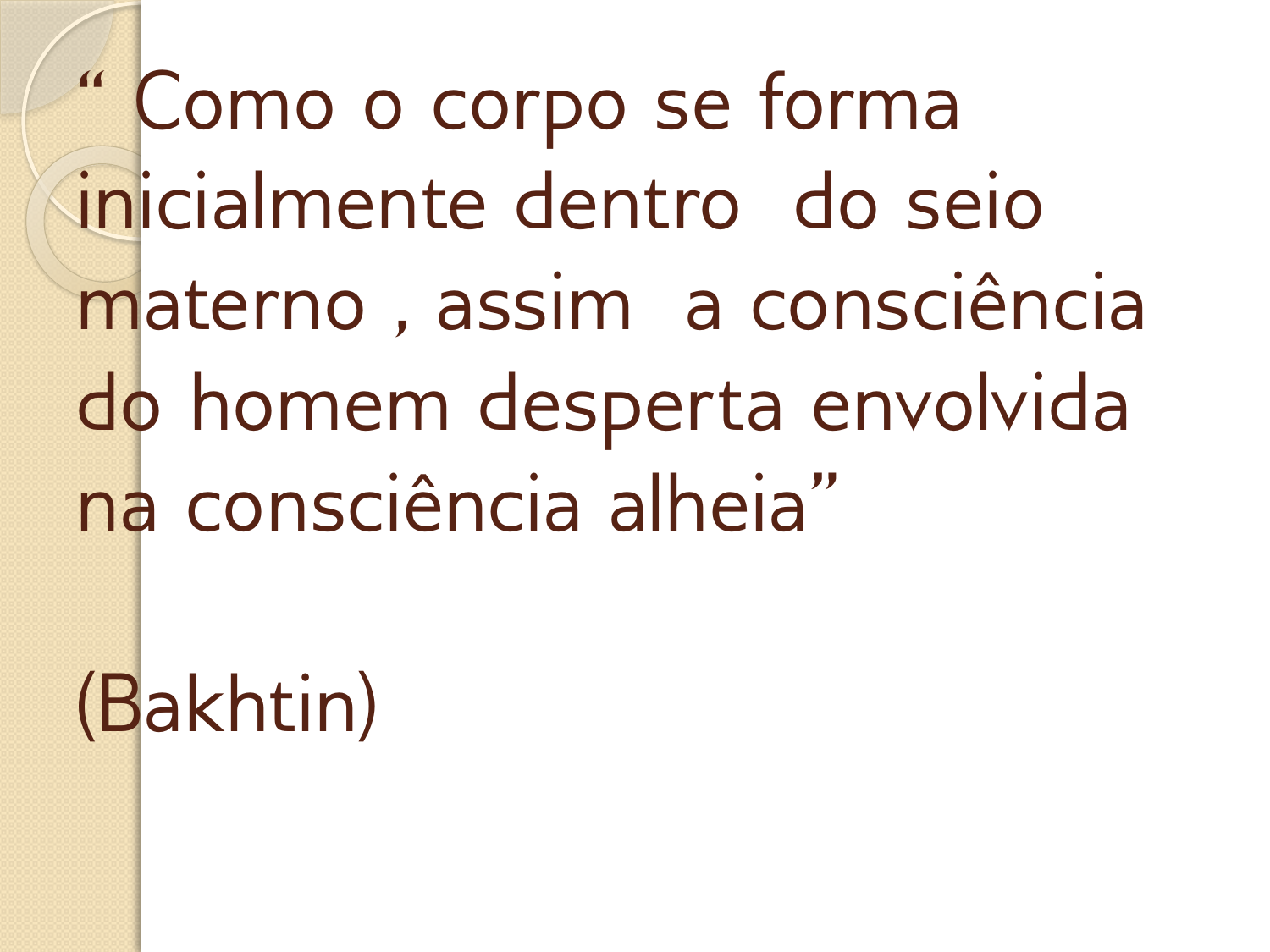

# “ Como o corpo se forma inicialmente dentro  do seio materno , assim  a consciência do homem desperta envolvida na consciência alheia”                                                (Bakhtin)